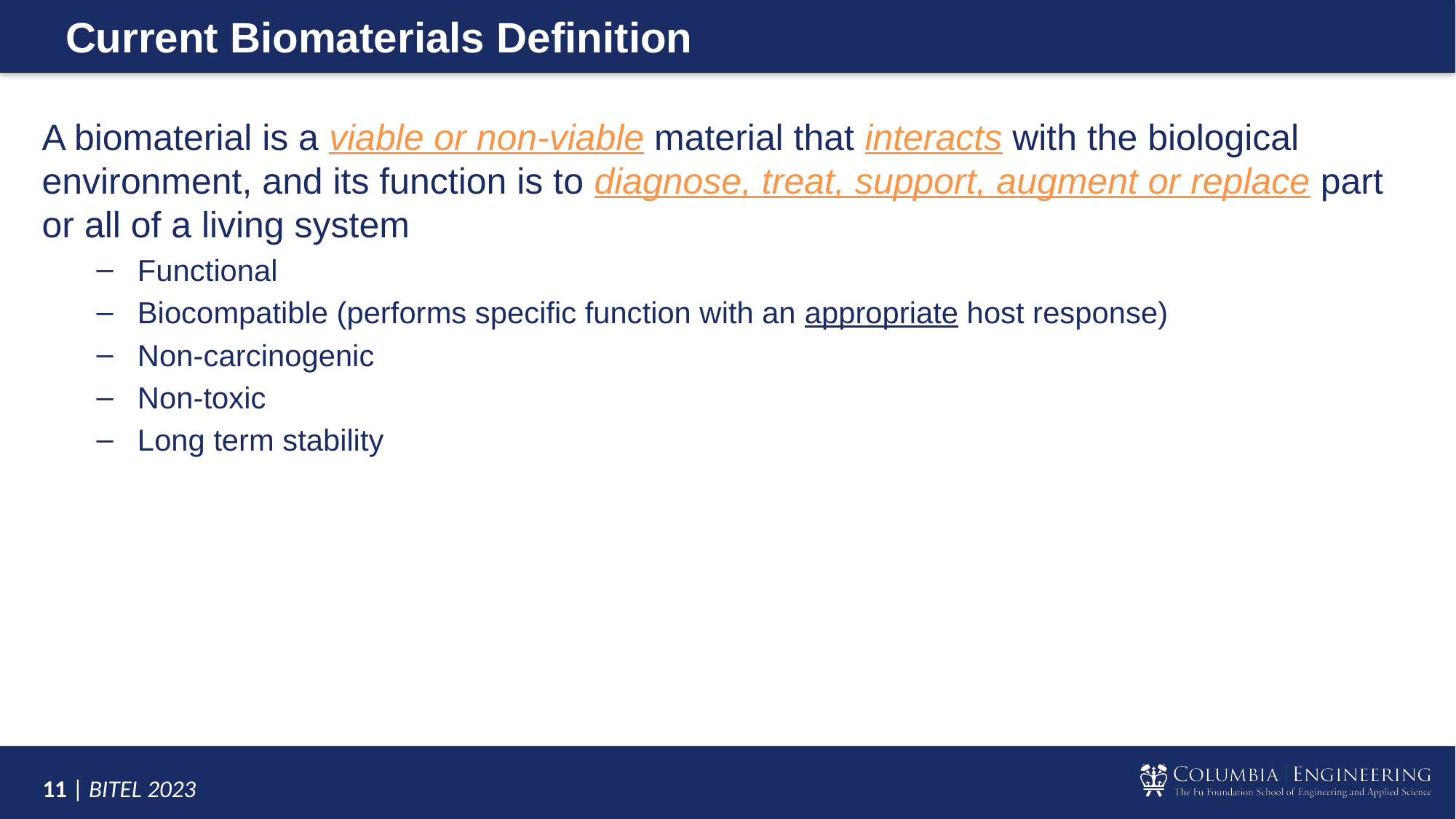

# Current Biomaterials Definition
A biomaterial is a viable or non-viable material that interacts with the biological environment, and its function is to diagnose, treat, support, augment or replace part or all of a living system
Functional
Biocompatible (performs specific function with an appropriate host response)
Non-carcinogenic
Non-toxic
Long term stability